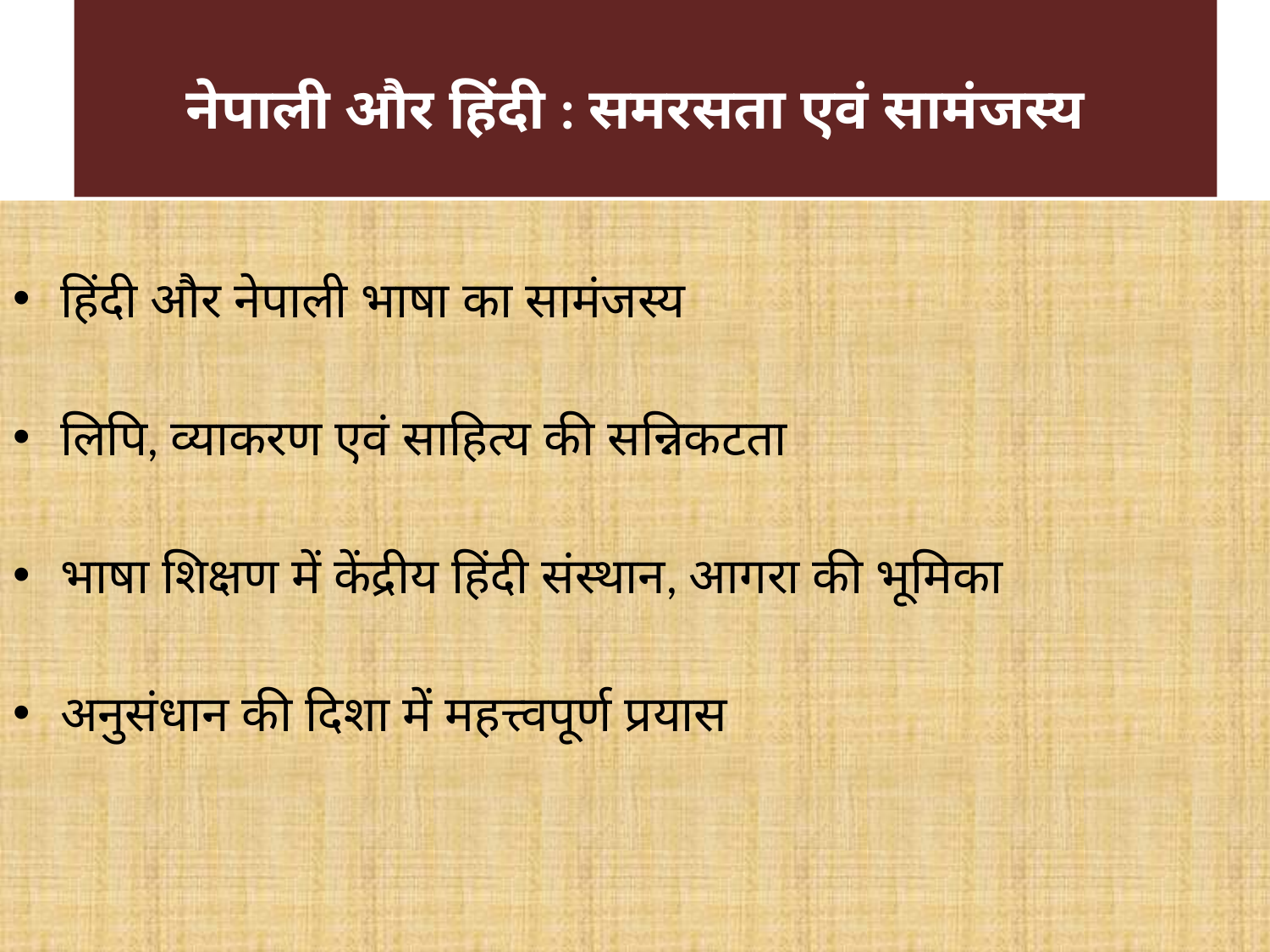

# नेपाली और हिंदी : समरसता एवं सामंजस्य

हिंदी और नेपाली भाषा का सामंजस्य

लिपि, व्याकरण एवं साहित्य की सन्निकटता

भाषा शिक्षण में केंद्रीय हिंदी संस्थान, आगरा की भूमिका

अनुसंधान की दिशा में महत्त्वपूर्ण प्रयास